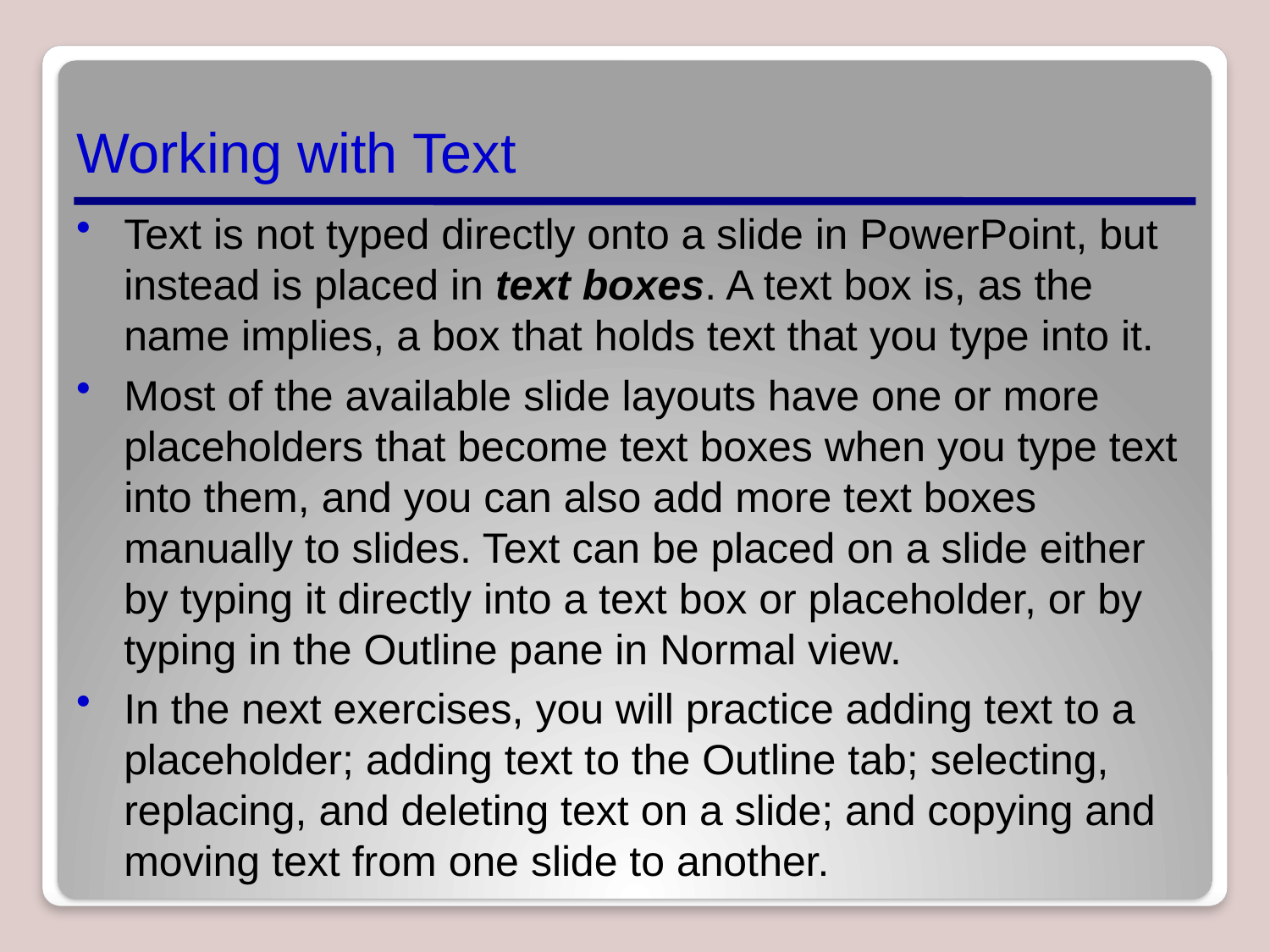

# Working with Text
Text is not typed directly onto a slide in PowerPoint, but instead is placed in text boxes. A text box is, as the name implies, a box that holds text that you type into it.
Most of the available slide layouts have one or more placeholders that become text boxes when you type text into them, and you can also add more text boxes manually to slides. Text can be placed on a slide either by typing it directly into a text box or placeholder, or by typing in the Outline pane in Normal view.
In the next exercises, you will practice adding text to a placeholder; adding text to the Outline tab; selecting, replacing, and deleting text on a slide; and copying and moving text from one slide to another.